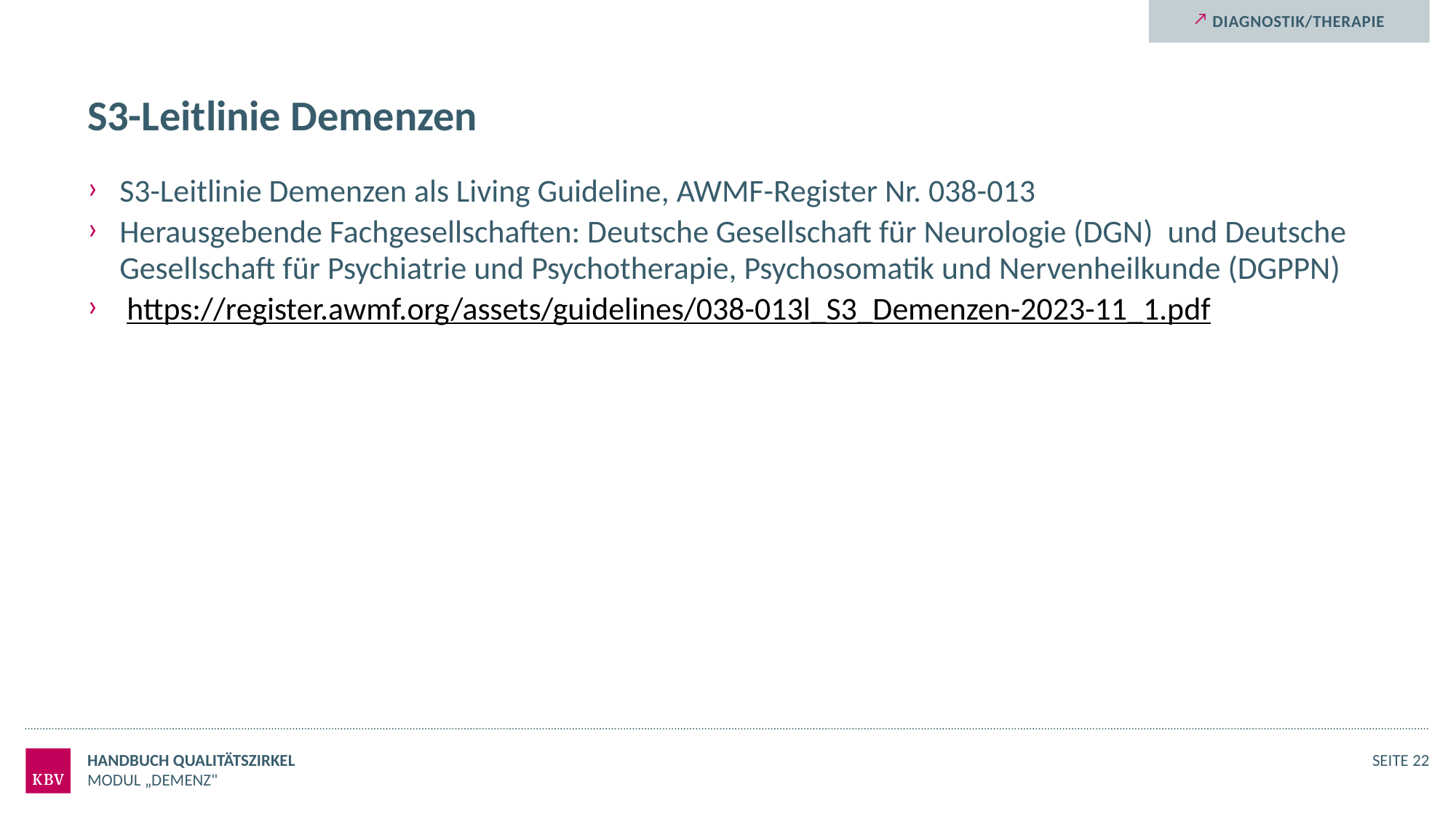

Diagnostik/Therapie
# S3-Leitlinie Demenzen
S3-Leitlinie Demenzen als Living Guideline, AWMF-Register Nr. 038-013
Herausgebende Fachgesellschaften: Deutsche Gesellschaft für Neurologie (DGN)  und Deutsche Gesellschaft für Psychiatrie und Psychotherapie, Psychosomatik und Nervenheilkunde (DGPPN)
 https://register.awmf.org/assets/guidelines/038-013l_S3_Demenzen-2023-11_1.pdf

Handbuch Qualitätszirkel
Seite 22
Modul „Demenz"